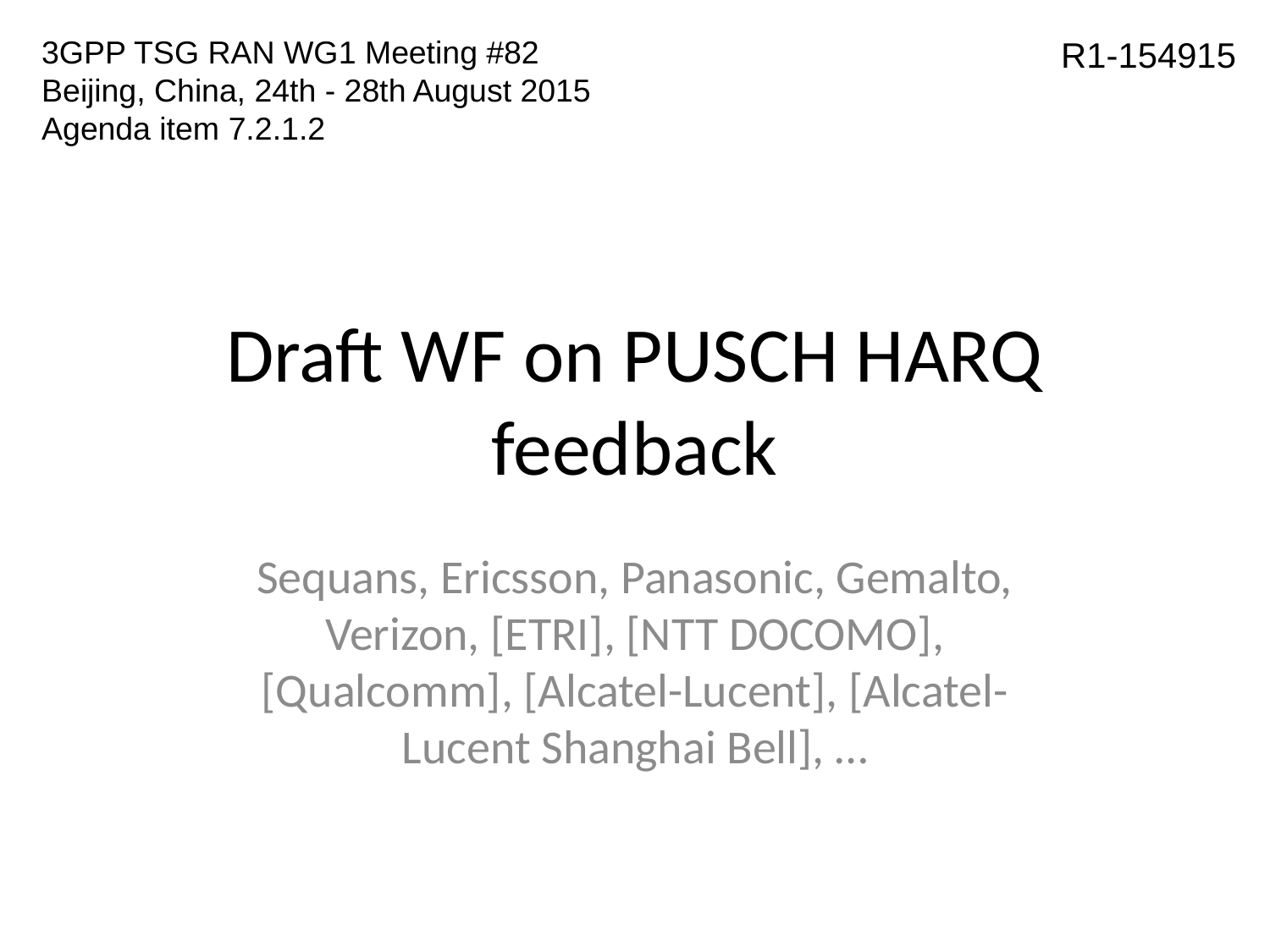

3GPP TSG RAN WG1 Meeting #82
Beijing, China, 24th - 28th August 2015
Agenda item 7.2.1.2
R1-154915
# Draft WF on PUSCH HARQ feedback
Sequans, Ericsson, Panasonic, Gemalto, Verizon, [ETRI], [NTT DOCOMO], [Qualcomm], [Alcatel-Lucent], [Alcatel-Lucent Shanghai Bell], …